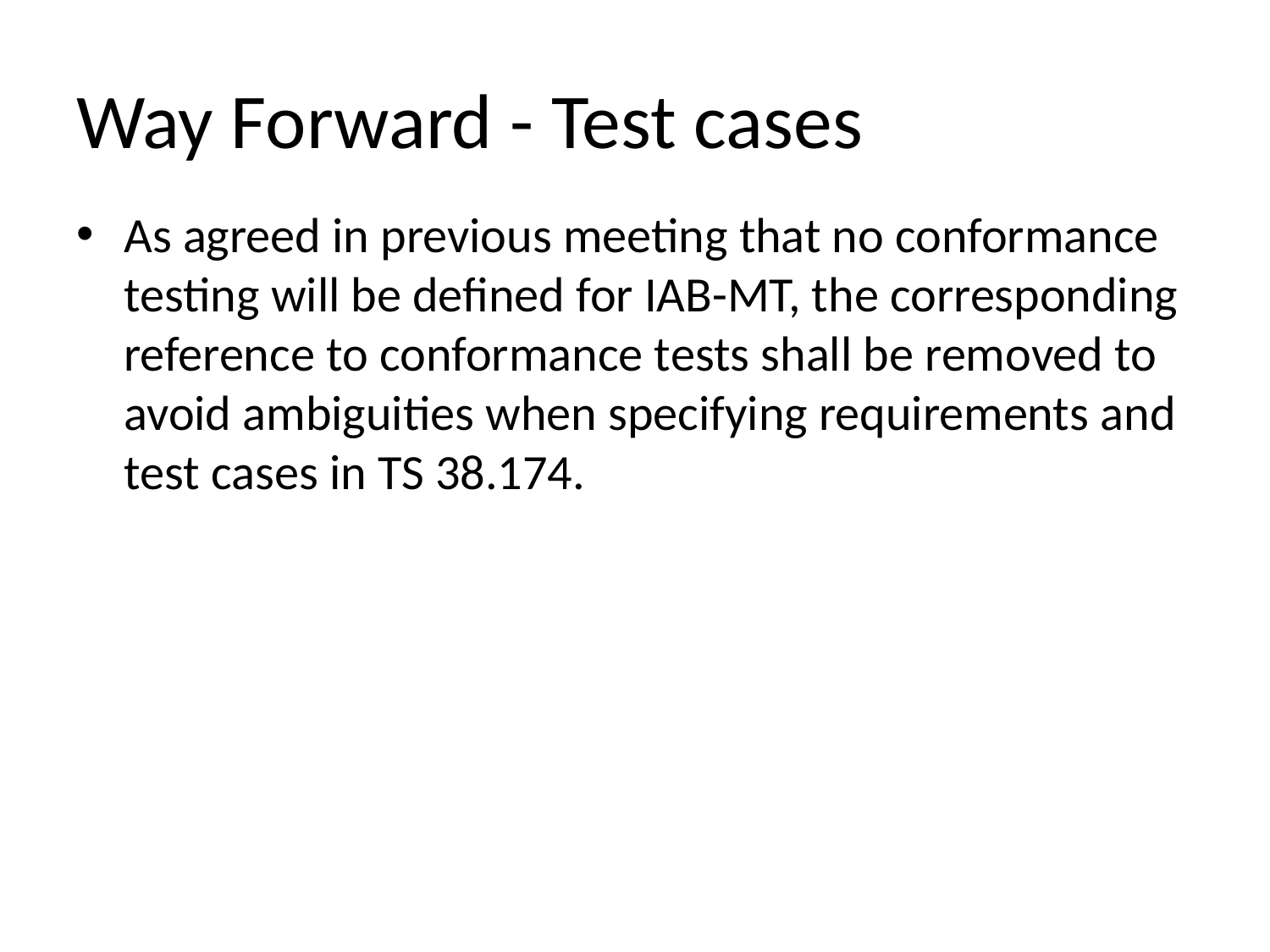

# Way Forward - Test cases
As agreed in previous meeting that no conformance testing will be defined for IAB-MT, the corresponding reference to conformance tests shall be removed to avoid ambiguities when specifying requirements and test cases in TS 38.174.